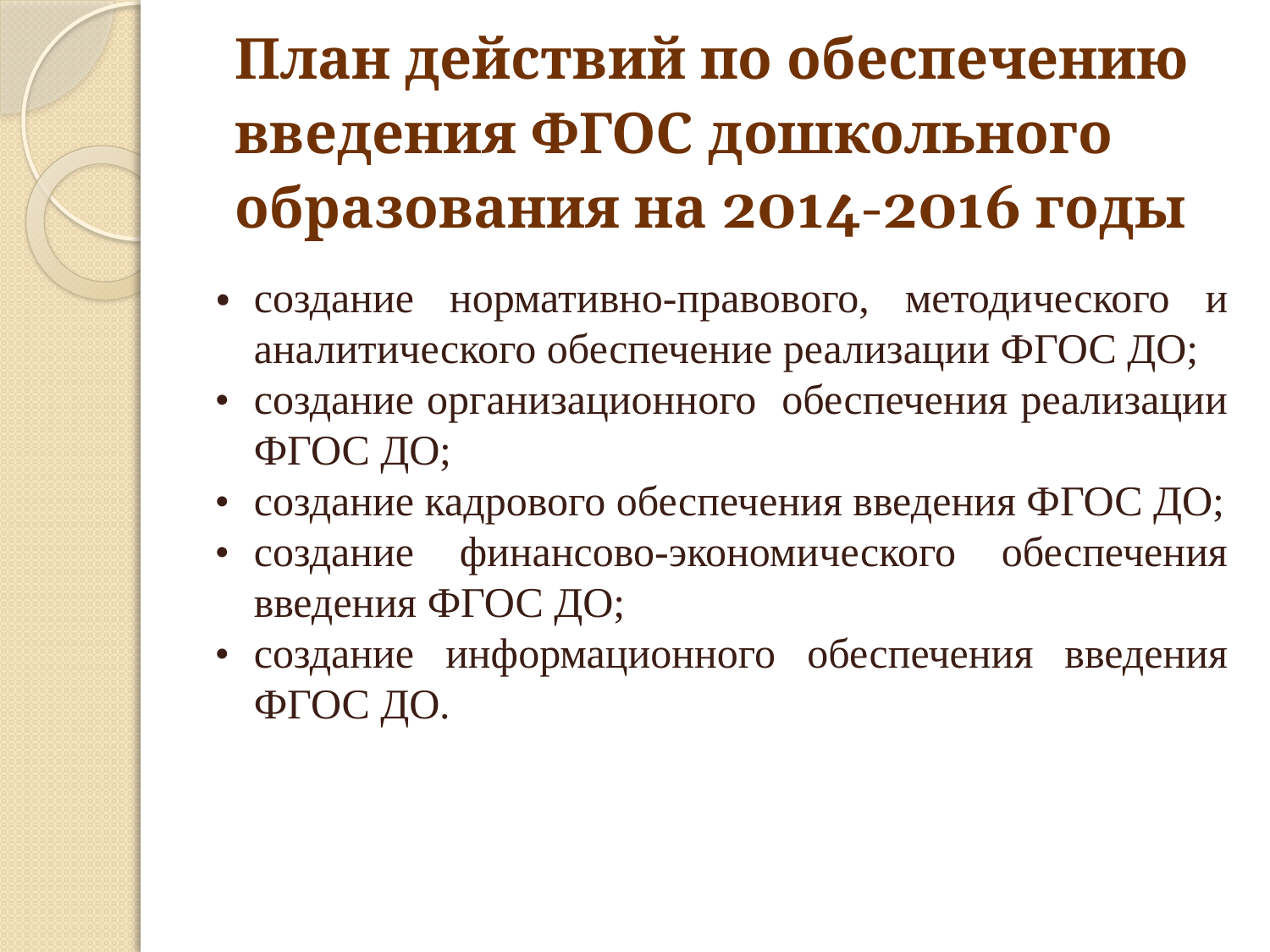

# План действий по обеспечению введения ФГОС дошкольного образования на 2014-2016 годы
•	создание нормативно-правового, методического и аналитического обеспечение реализации ФГОС ДО;
•	создание организационного  обеспечения реализации ФГОС ДО;
•	создание кадрового обеспечения введения ФГОС ДО;
•	создание финансово-экономического обеспечения введения ФГОС ДО;
•	создание информационного обеспечения введения ФГОС ДО.